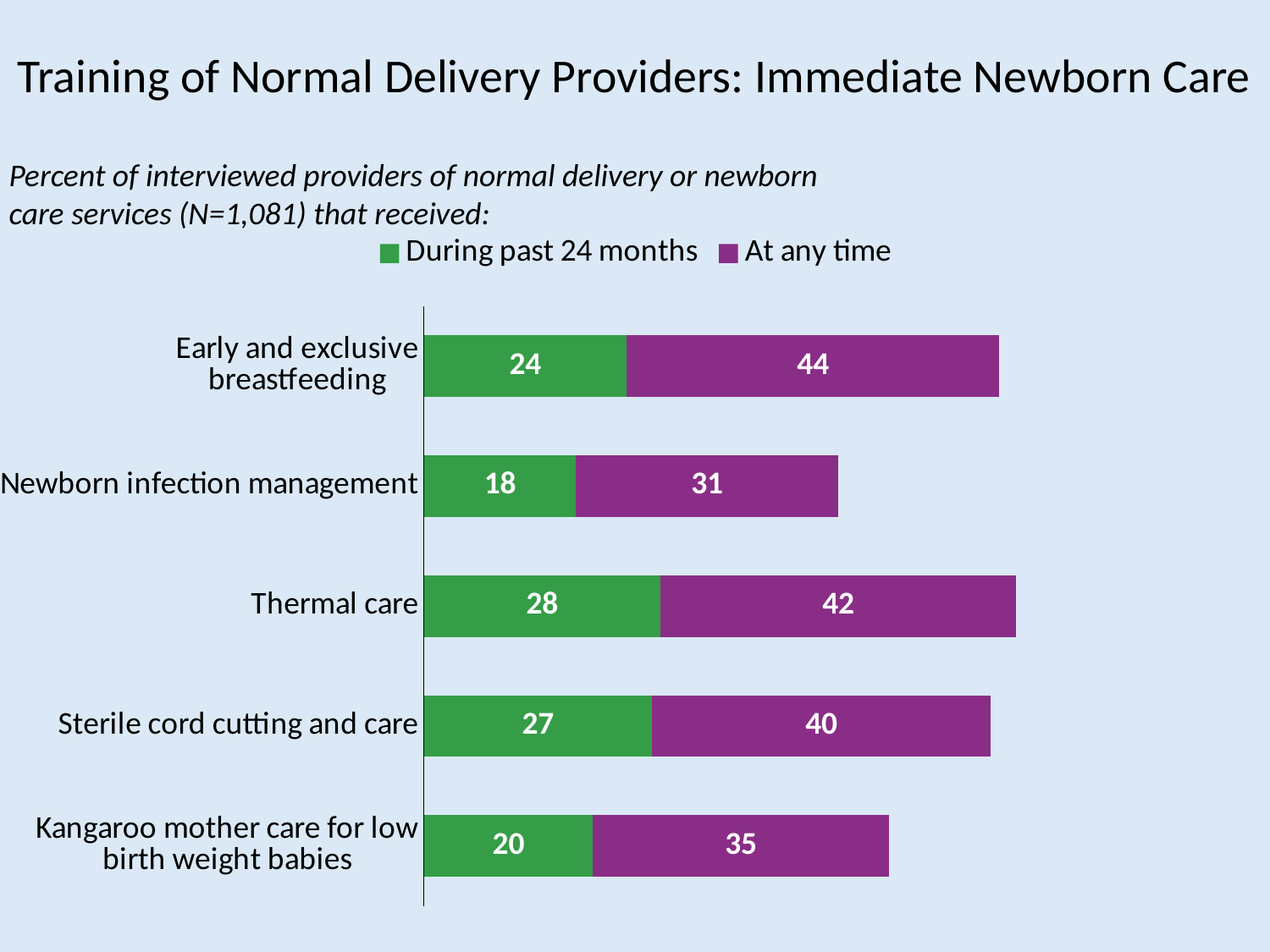

# Training of Normal Delivery Providers: Immediate Newborn Care
Percent of interviewed providers of normal delivery or newborn care services (N=1,081) that received:

### Chart

| Category | During past 24 months | At any time |
|---|---|---|
| Kangaroo mother care for low birth weight babies | 20.0 | 35.0 |
| Sterile cord cutting and care | 27.0 | 40.0 |
| Thermal care | 28.0 | 42.0 |
| Newborn infection management | 18.0 | 31.0 |
| Early and exclusive breastfeeding | 24.0 | 44.0 |